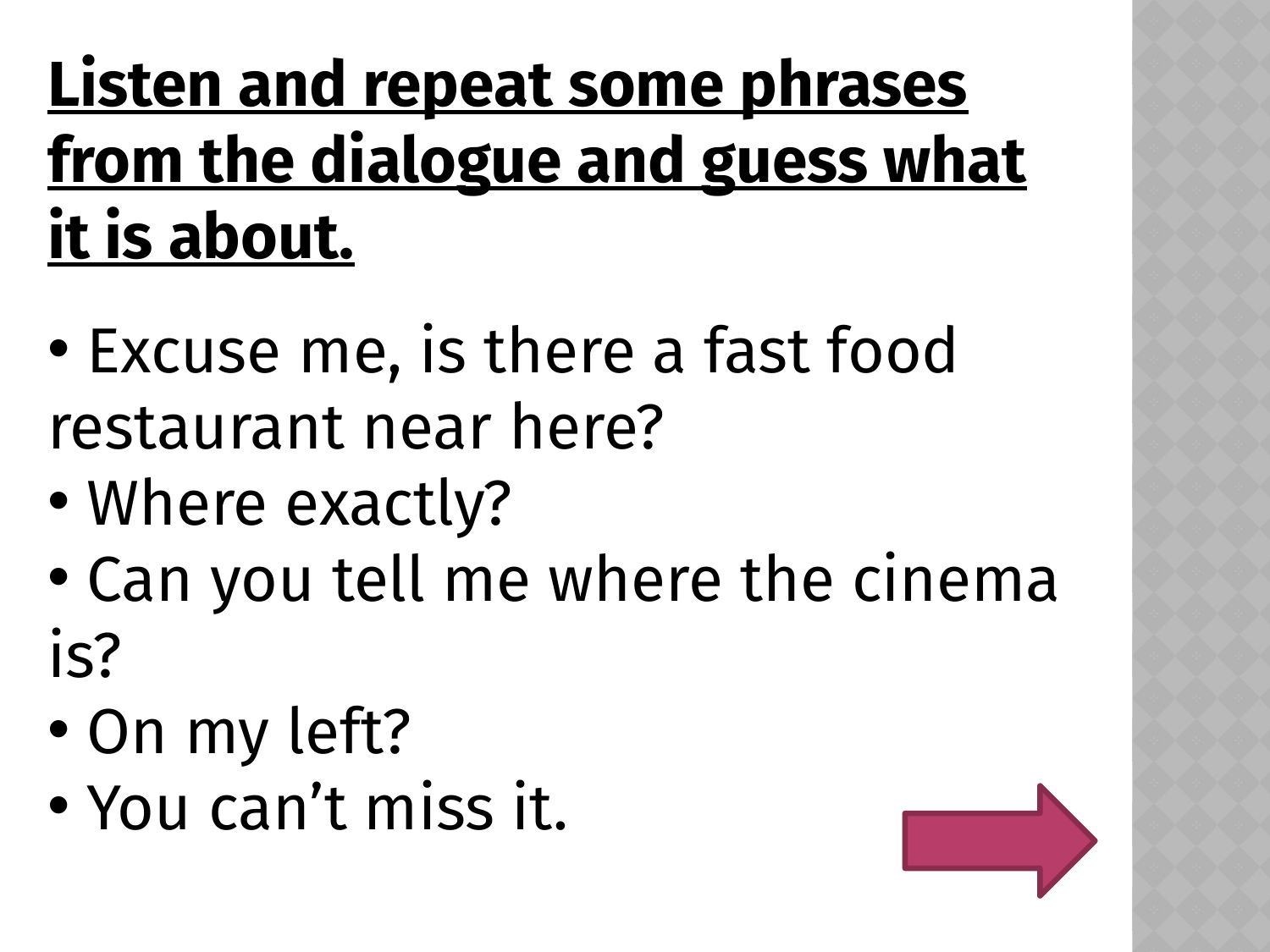

Listen and repeat some phrases from the dialogue and guess what it is about.

 Excuse me, is there a fast food restaurant near here?
 Where exactly?
 Can you tell me where the cinema is?
 On my left?
 You can’t miss it.